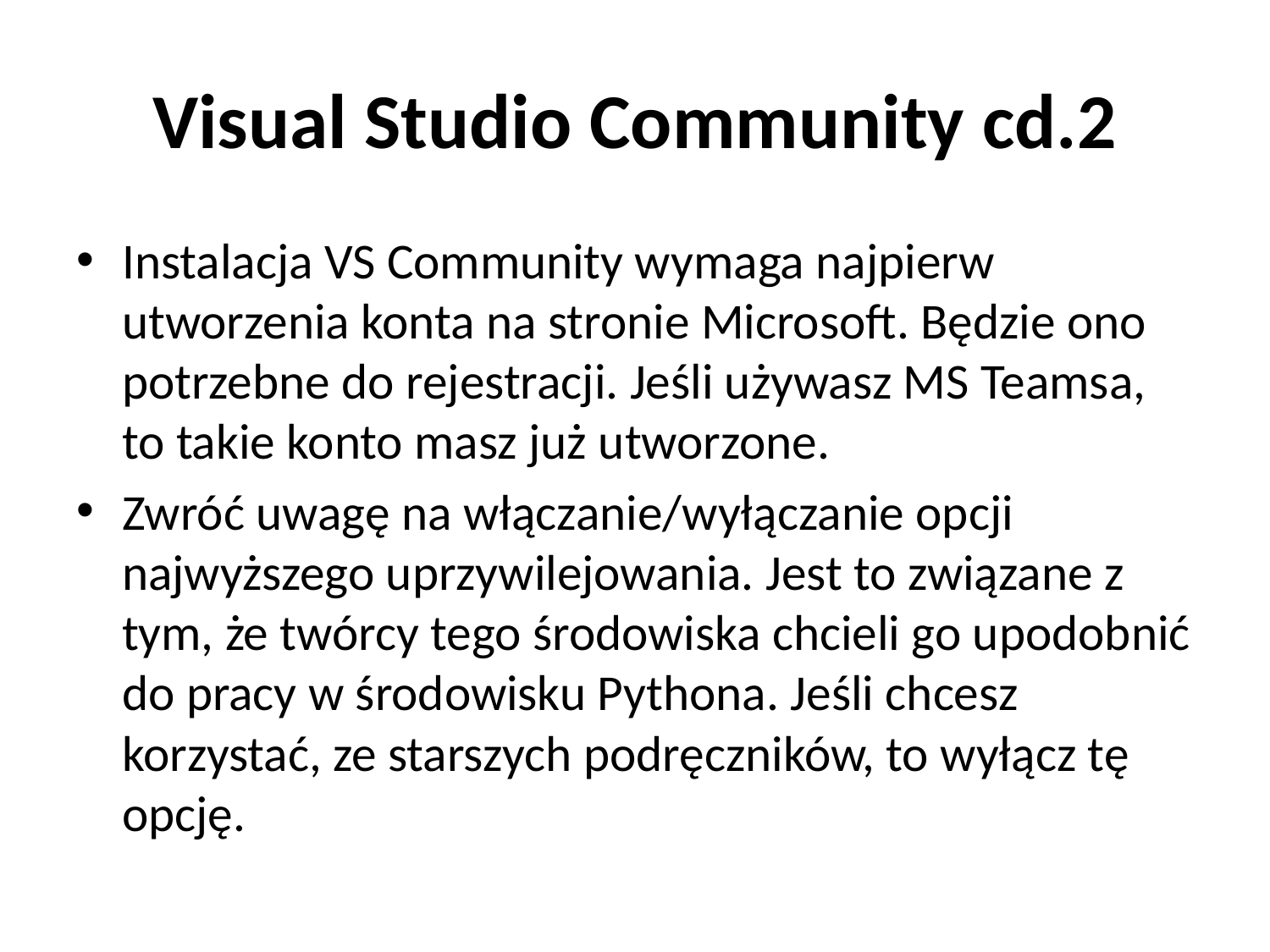

# Visual Studio Community cd.2
Instalacja VS Community wymaga najpierw utworzenia konta na stronie Microsoft. Będzie ono potrzebne do rejestracji. Jeśli używasz MS Teamsa, to takie konto masz już utworzone.
Zwróć uwagę na włączanie/wyłączanie opcji najwyższego uprzywilejowania. Jest to związane z tym, że twórcy tego środowiska chcieli go upodobnić do pracy w środowisku Pythona. Jeśli chcesz korzystać, ze starszych podręczników, to wyłącz tę opcję.